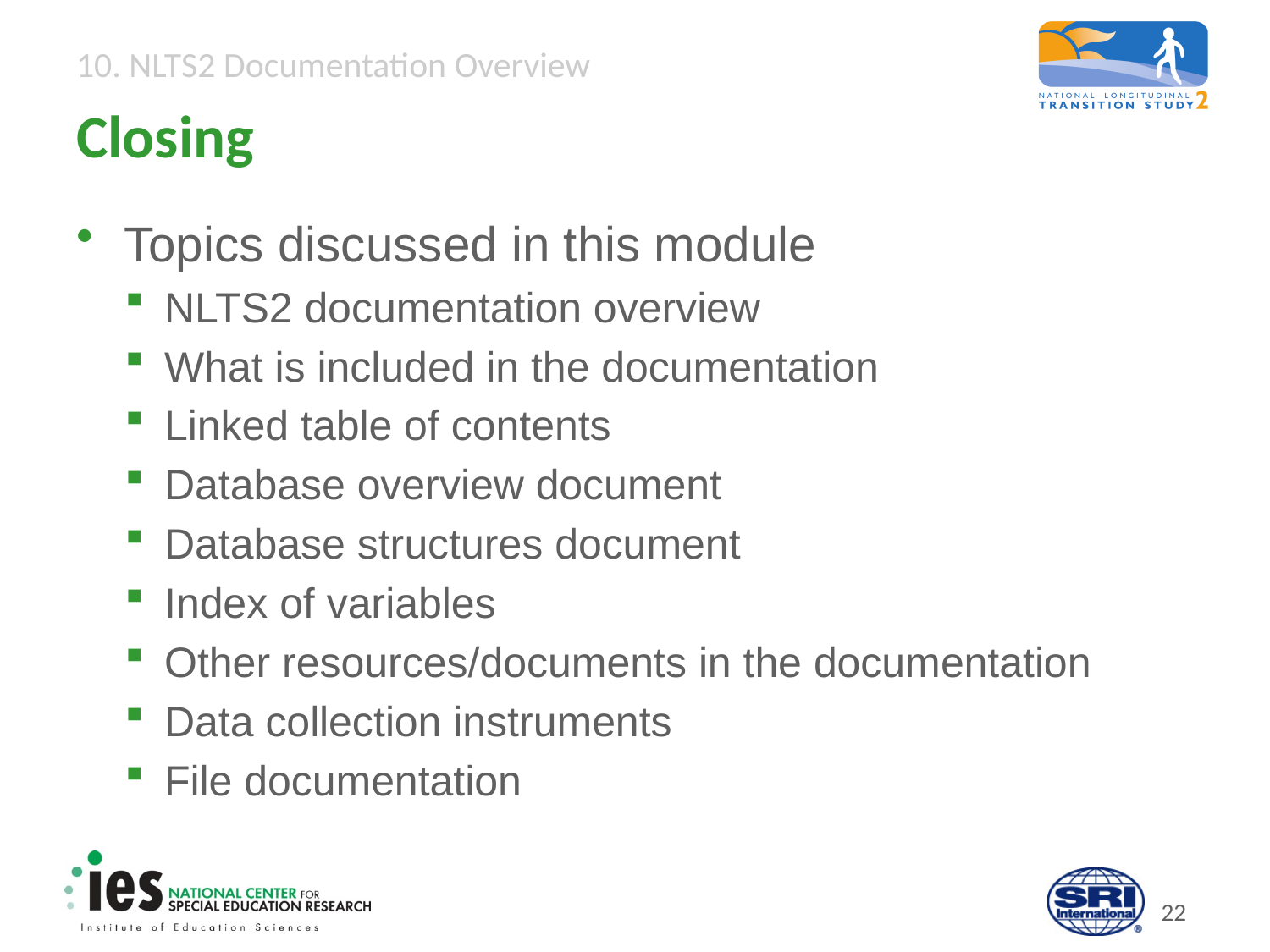

# Closing
Topics discussed in this module
NLTS2 documentation overview
What is included in the documentation
Linked table of contents
Database overview document
Database structures document
Index of variables
Other resources/documents in the documentation
Data collection instruments
File documentation
22